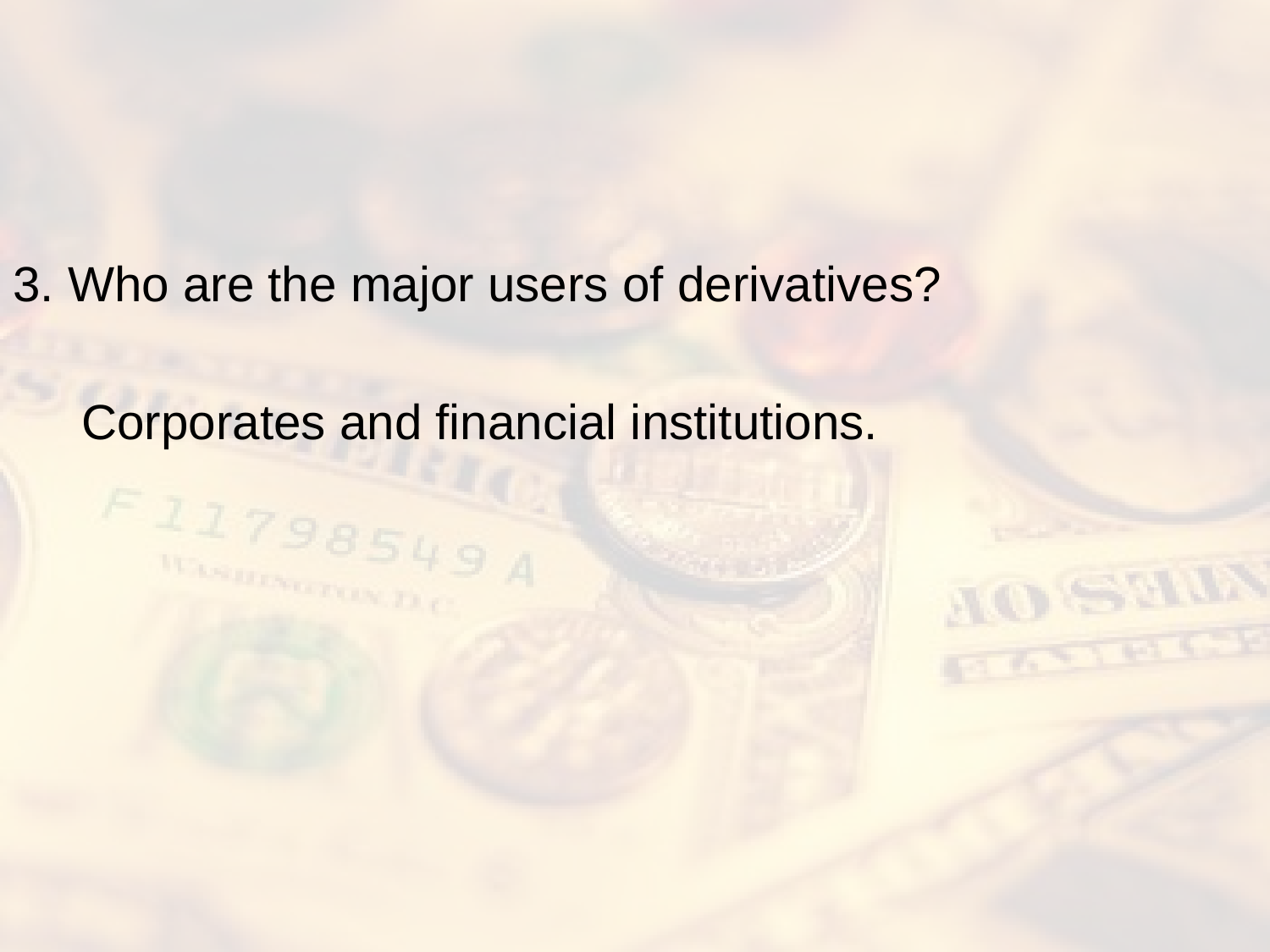

#
3. Who are the major users of derivatives?

     Corporates and financial institutions.